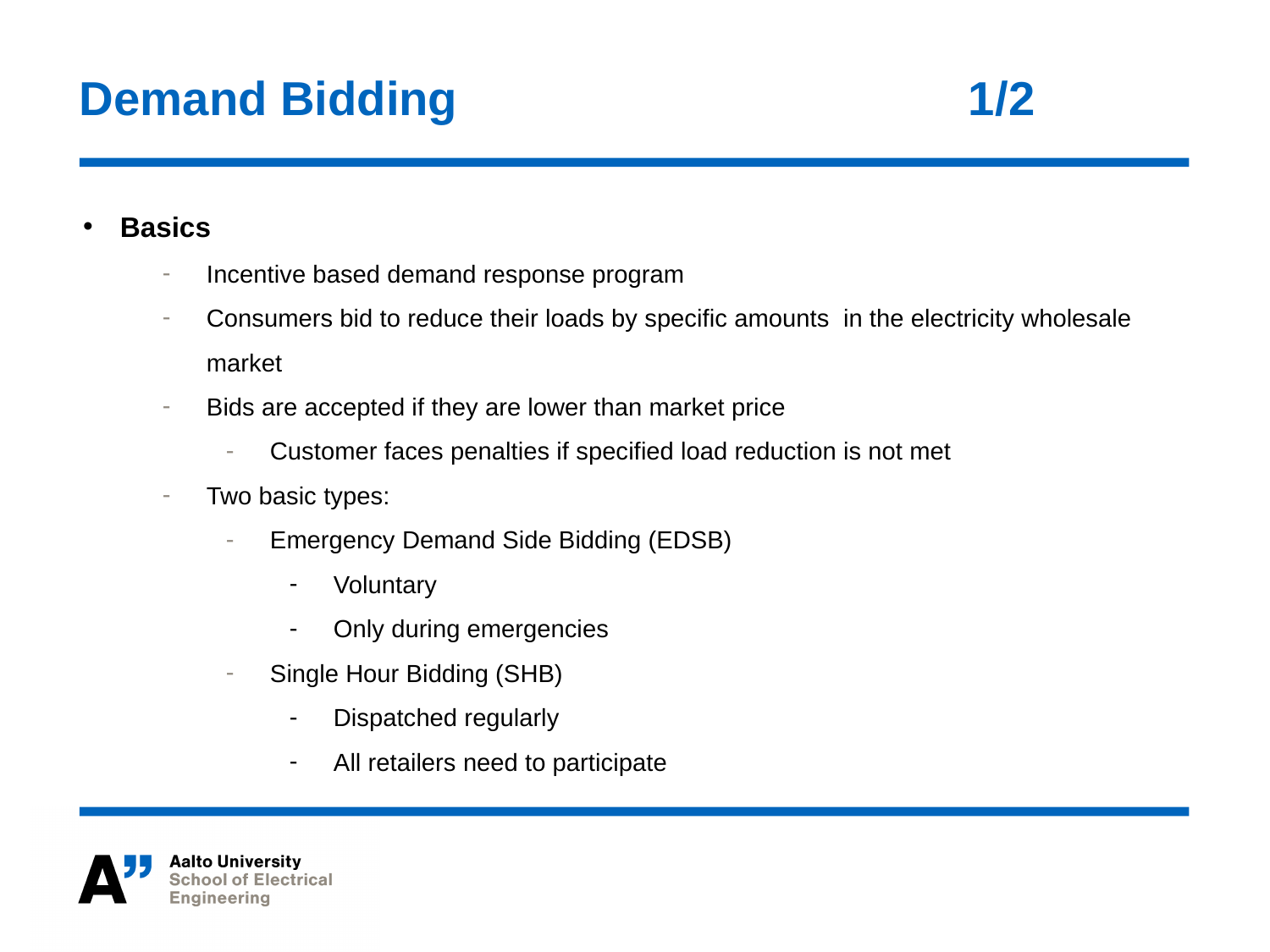

# Demand Bidding 				1/2
Basics
Incentive based demand response program
Consumers bid to reduce their loads by specific amounts  in the electricity wholesale market
Bids are accepted if they are lower than market price
Customer faces penalties if specified load reduction is not met
Two basic types:
Emergency Demand Side Bidding (EDSB)
Voluntary
Only during emergencies
Single Hour Bidding (SHB)
Dispatched regularly
All retailers need to participate